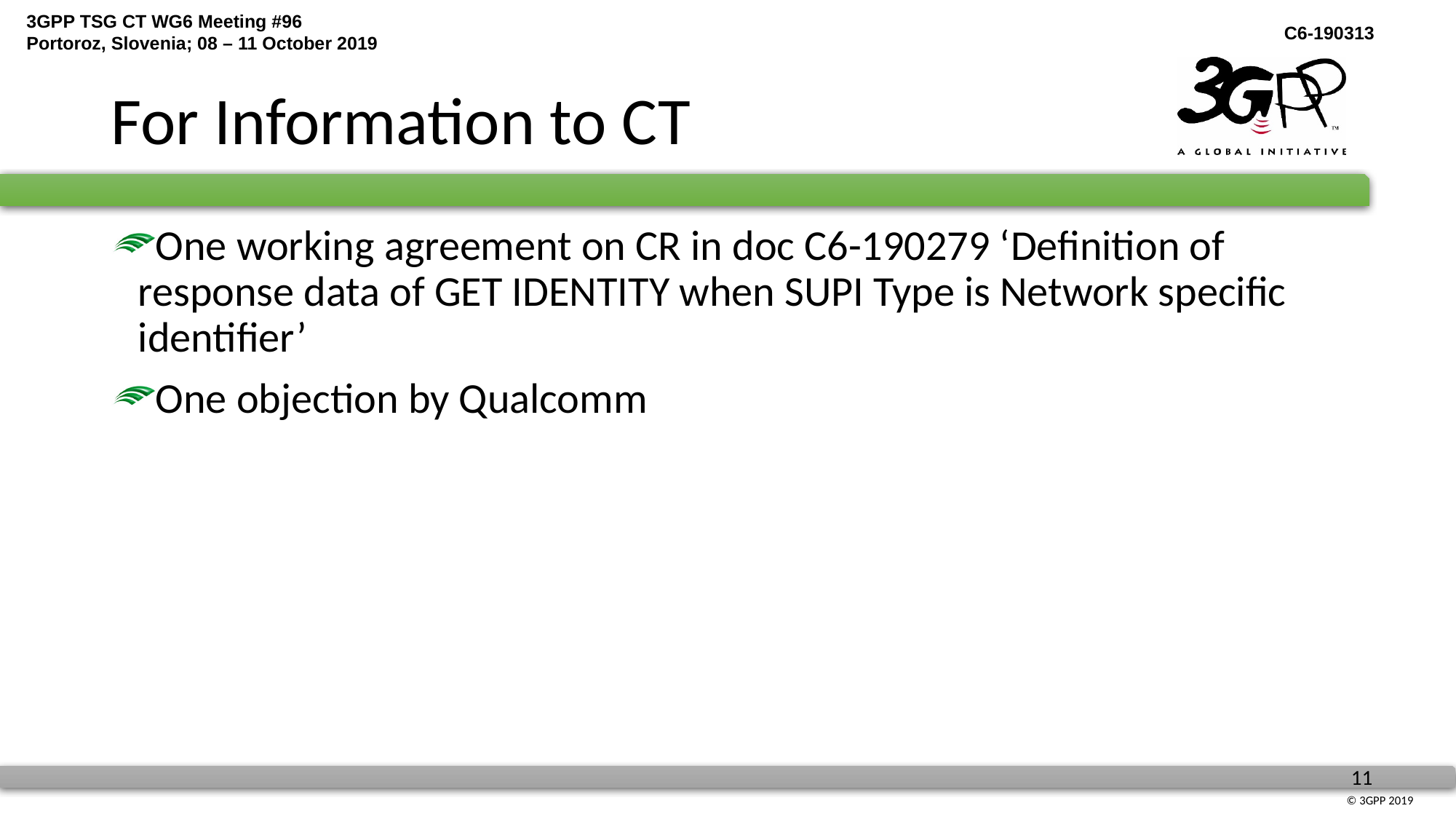

# For Information to CT
One working agreement on CR in doc C6-190279 ‘Definition of response data of GET IDENTITY when SUPI Type is Network specific identifier’
One objection by Qualcomm